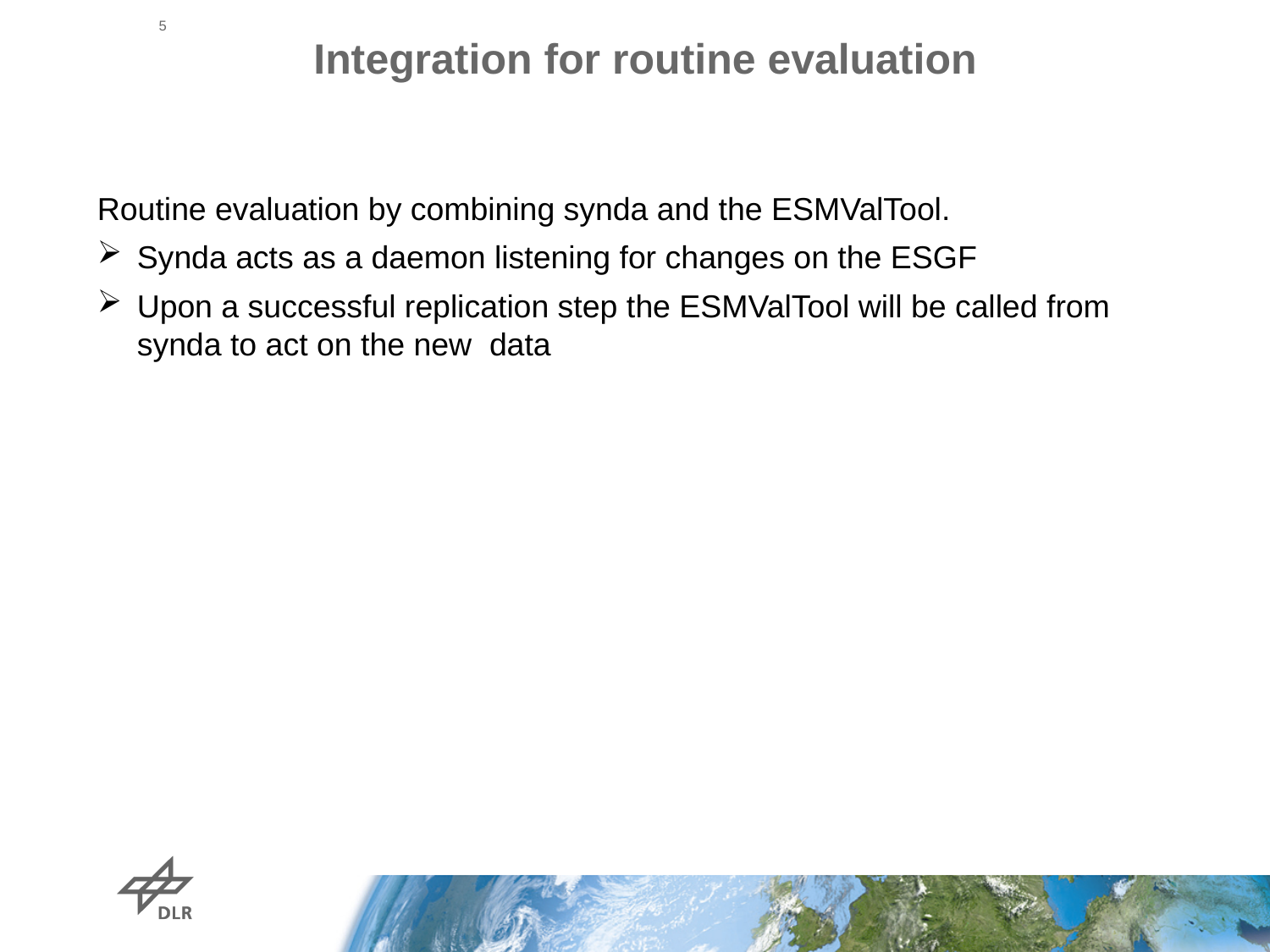

5
# Integration for routine evaluation
Routine evaluation by combining synda and the ESMValTool.
Synda acts as a daemon listening for changes on the ESGF
Upon a successful replication step the ESMValTool will be called from synda to act on the new  data